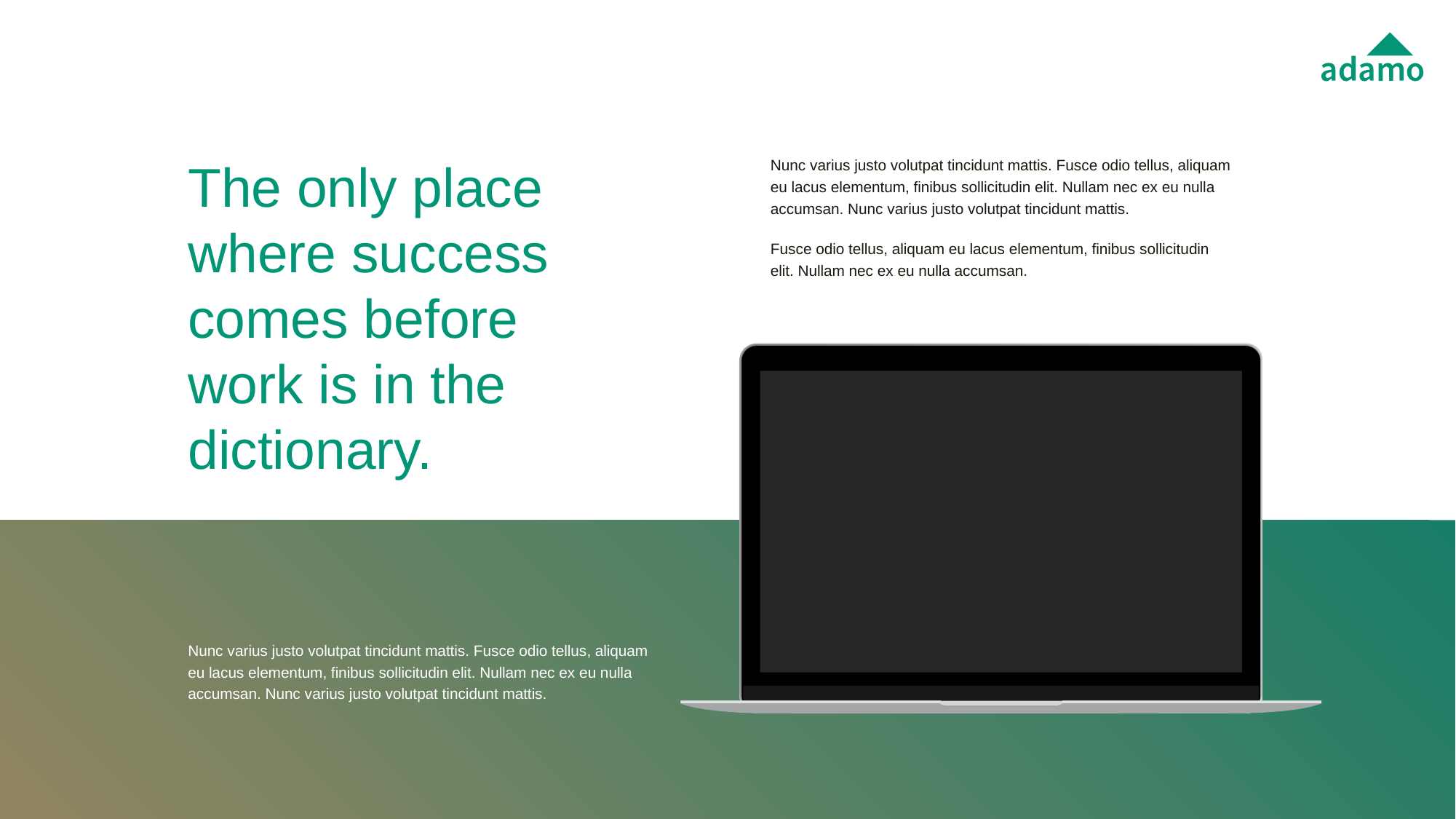

Nunc varius justo volutpat tincidunt mattis. Fusce odio tellus, aliquam eu lacus elementum, finibus sollicitudin elit. Nullam nec ex eu nulla accumsan. Nunc varius justo volutpat tincidunt mattis.
Fusce odio tellus, aliquam eu lacus elementum, finibus sollicitudin elit. Nullam nec ex eu nulla accumsan.
# The only place where success comes before work is in the dictionary.

Nunc varius justo volutpat tincidunt mattis. Fusce odio tellus, aliquam eu lacus elementum, finibus sollicitudin elit. Nullam nec ex eu nulla accumsan. Nunc varius justo volutpat tincidunt mattis.